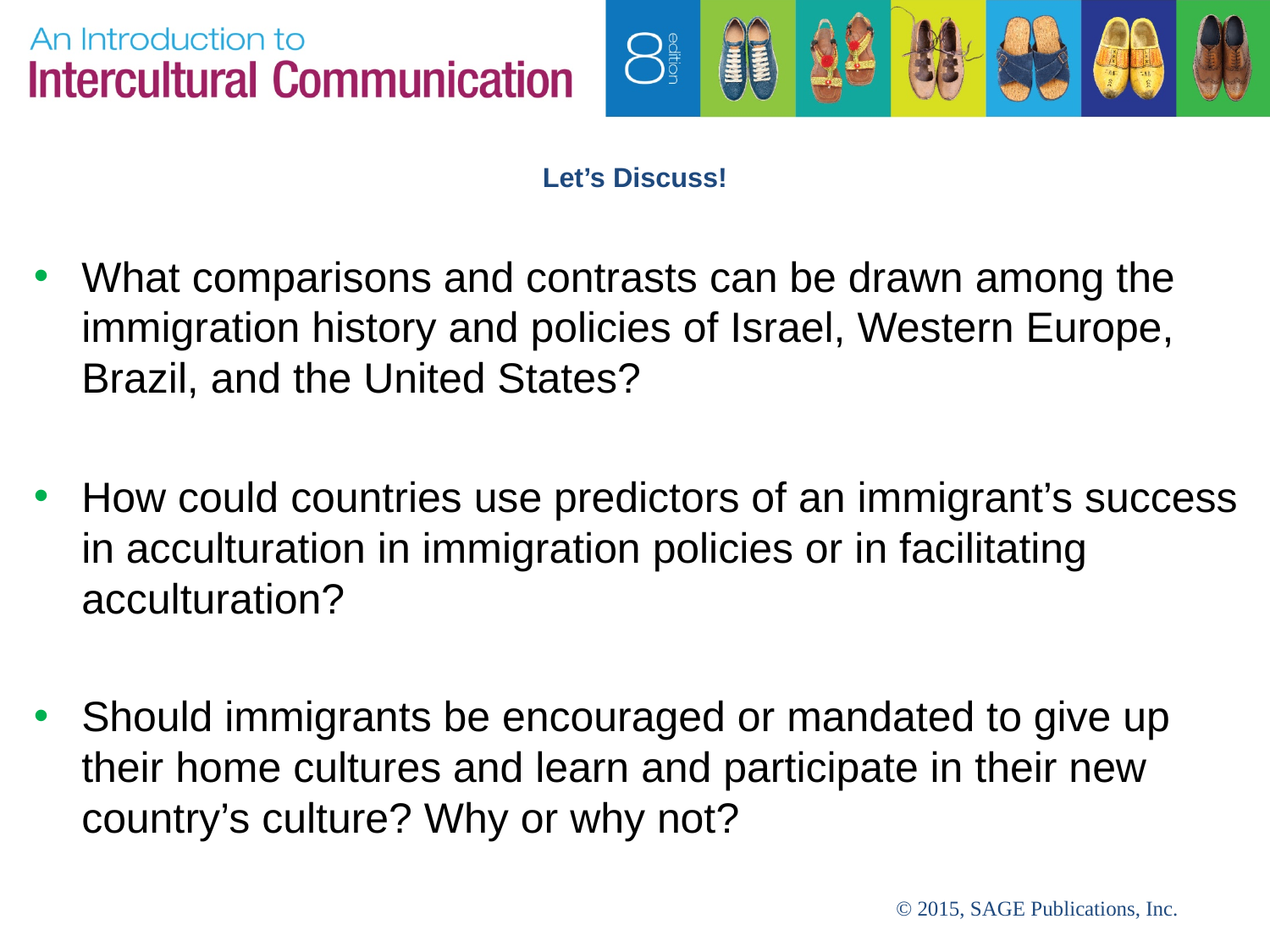

# Let’s Discuss!
What comparisons and contrasts can be drawn among the immigration history and policies of Israel, Western Europe, Brazil, and the United States?

How could countries use predictors of an immigrant’s success in acculturation in immigration policies or in facilitating acculturation?

Should immigrants be encouraged or mandated to give up their home cultures and learn and participate in their new country’s culture? Why or why not?
© 2015, SAGE Publications, Inc.